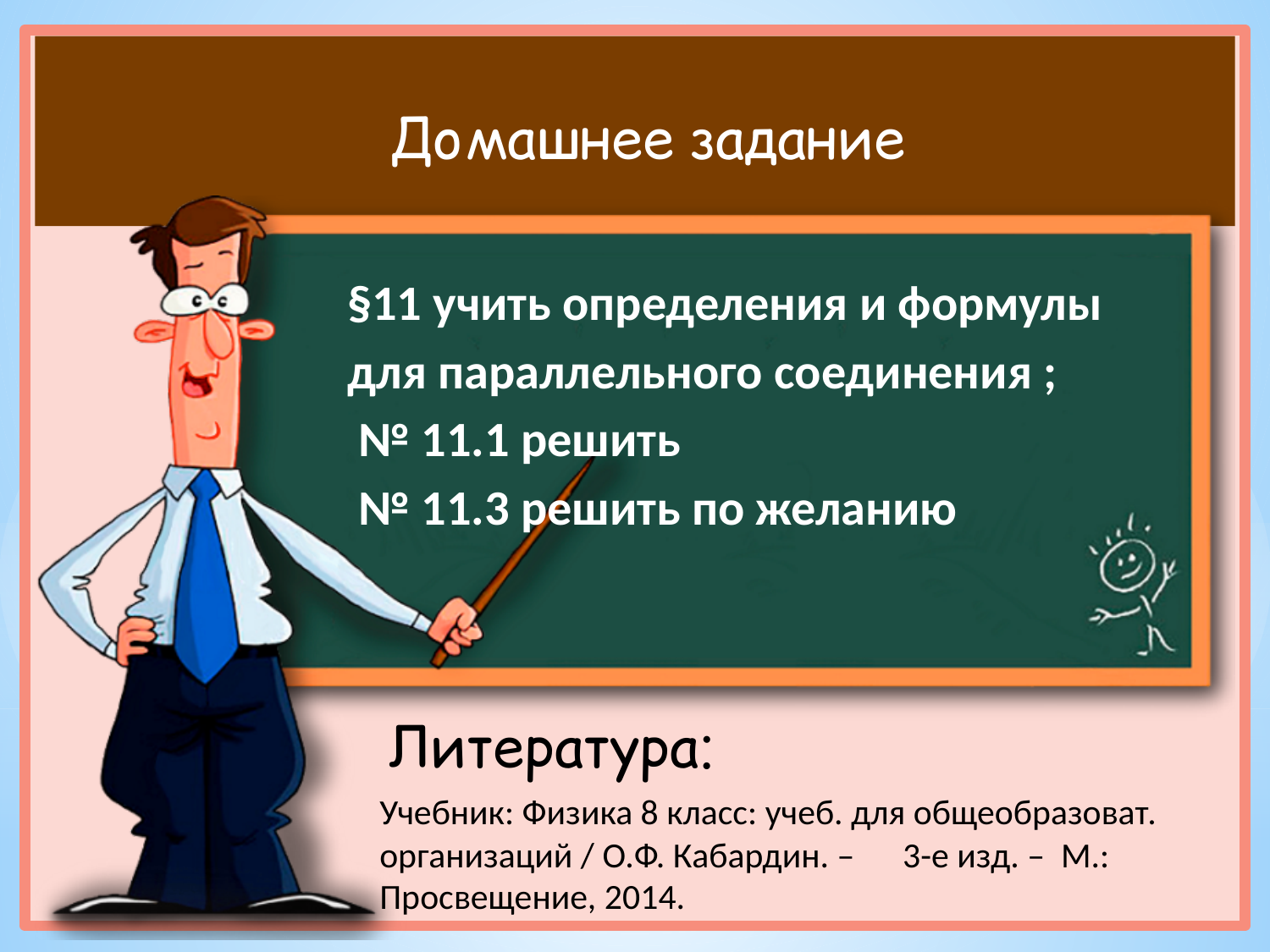

Домашнее задание
§11 учить определения и формулы для параллельного соединения ;
 № 11.1 решить
 № 11.3 решить по желанию
Литература:
Учебник: Физика 8 класс: учеб. для общеобразоват. организаций / О.Ф. Кабардин. –      3-е изд. –  М.: Просвещение, 2014.